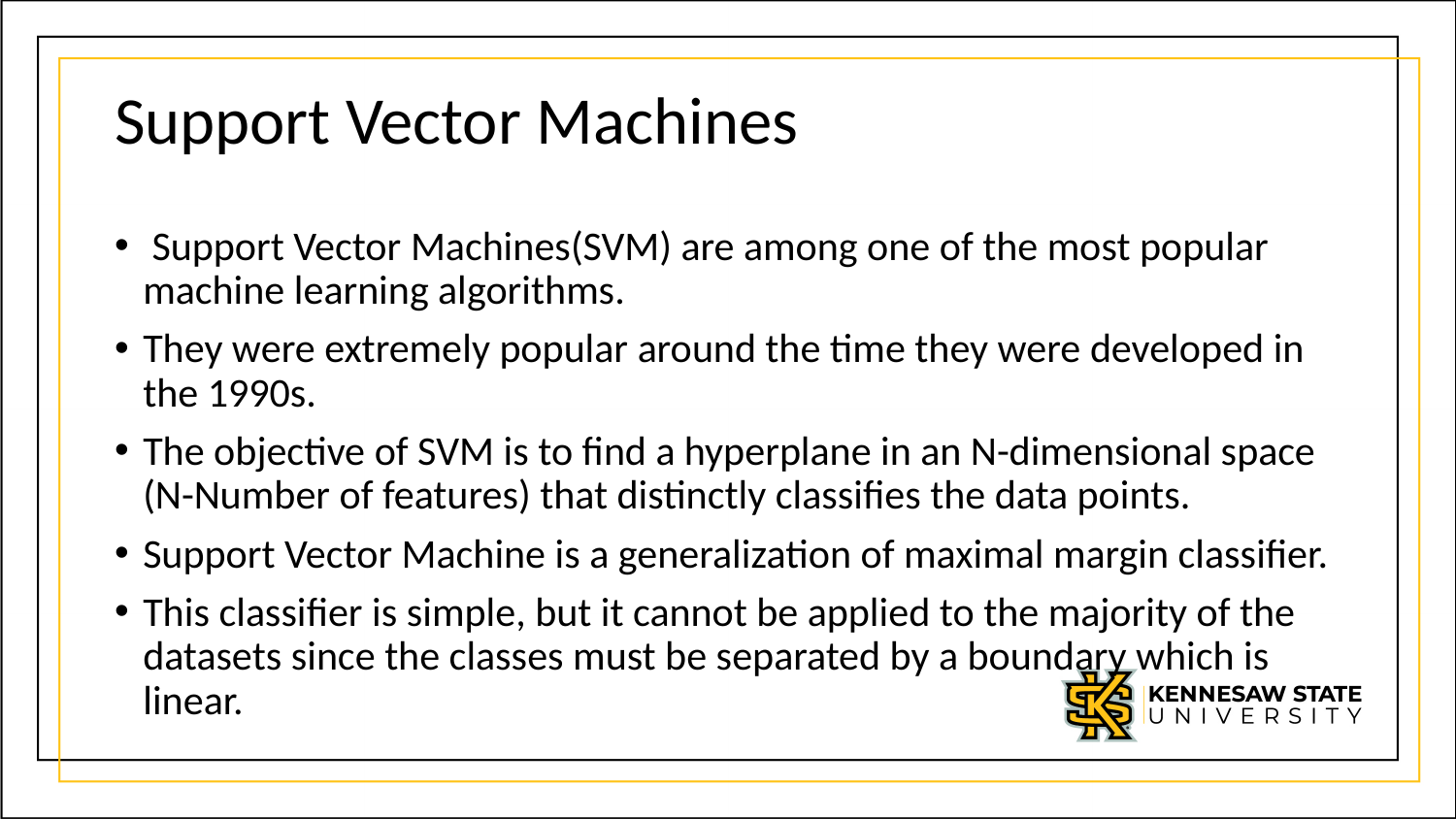

# Support Vector Machines
 Support Vector Machines(SVM) are among one of the most popular machine learning algorithms.
They were extremely popular around the time they were developed in the 1990s.
The objective of SVM is to find a hyperplane in an N-dimensional space (N-Number of features) that distinctly classifies the data points.
Support Vector Machine is a generalization of maximal margin classifier.
This classifier is simple, but it cannot be applied to the majority of the datasets since the classes must be separated by a boundary which is linear.